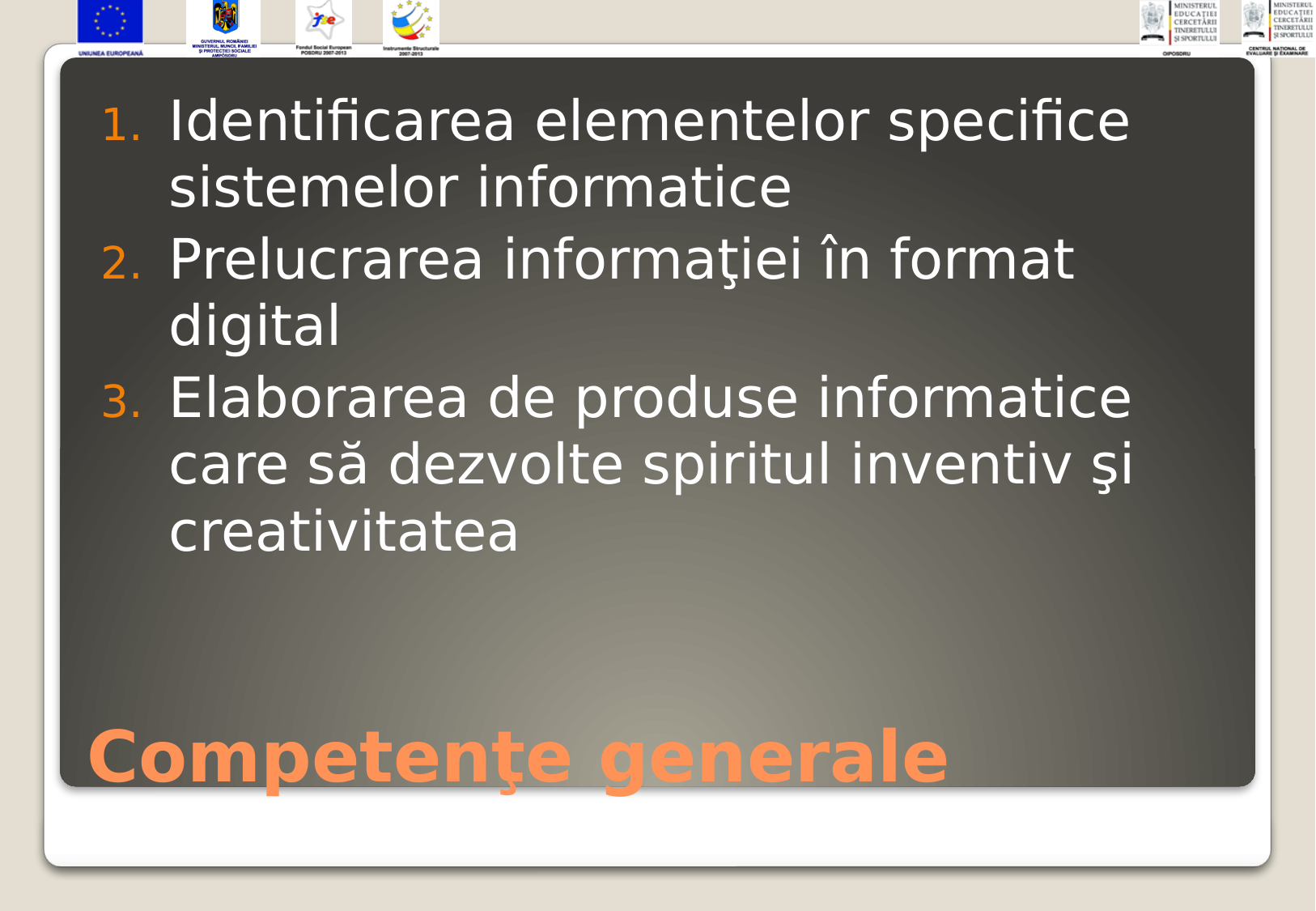

Identificarea elementelor specifice sistemelor informatice
Prelucrarea informaţiei în format digital
Elaborarea de produse informatice care să dezvolte spiritul inventiv şi creativitatea

# Competenţe generale